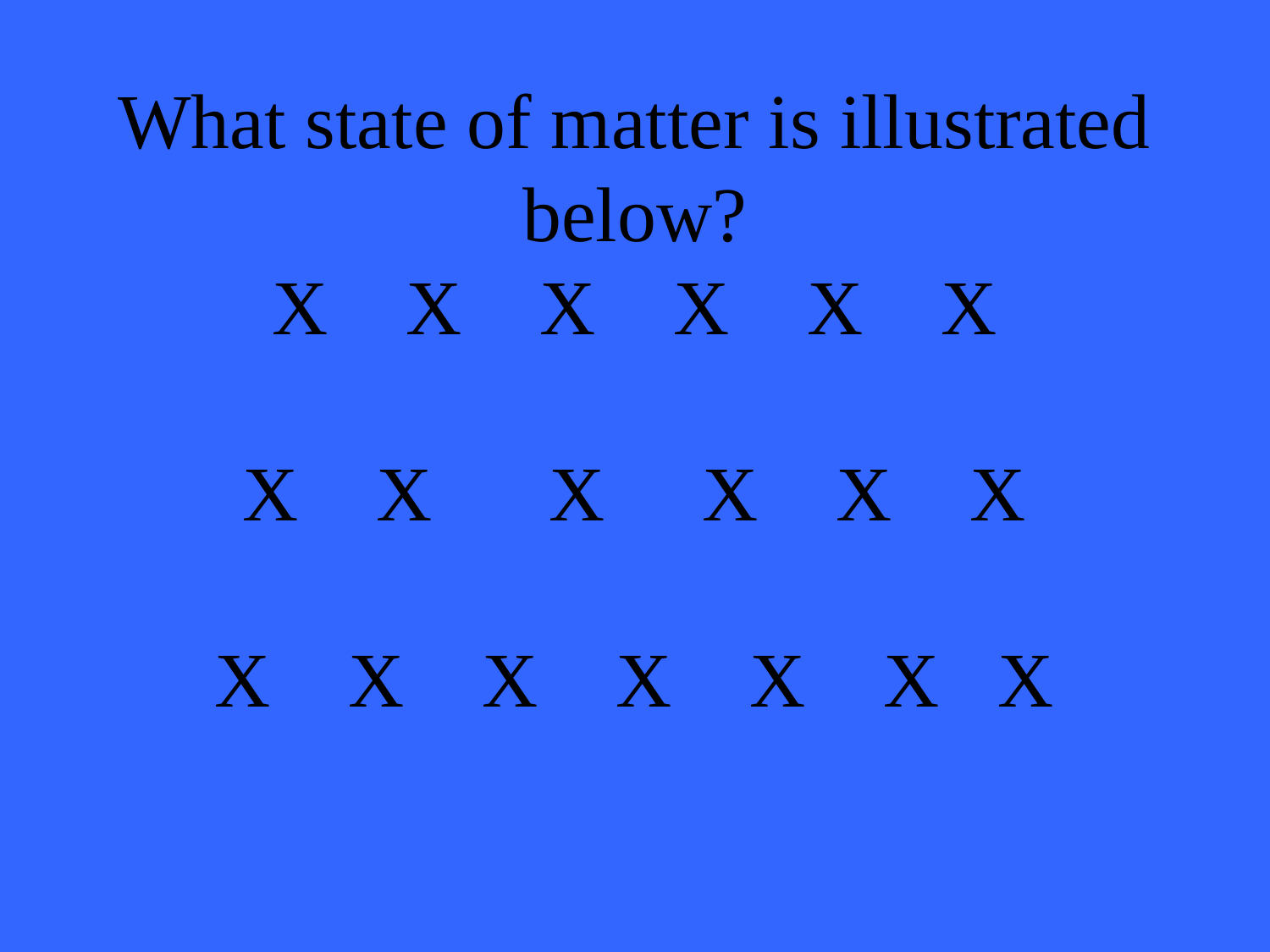

# What state of matter is illustrated below? X    X    X    X    X    X X    X      X     X    X    X X    X    X    X    X    X   X